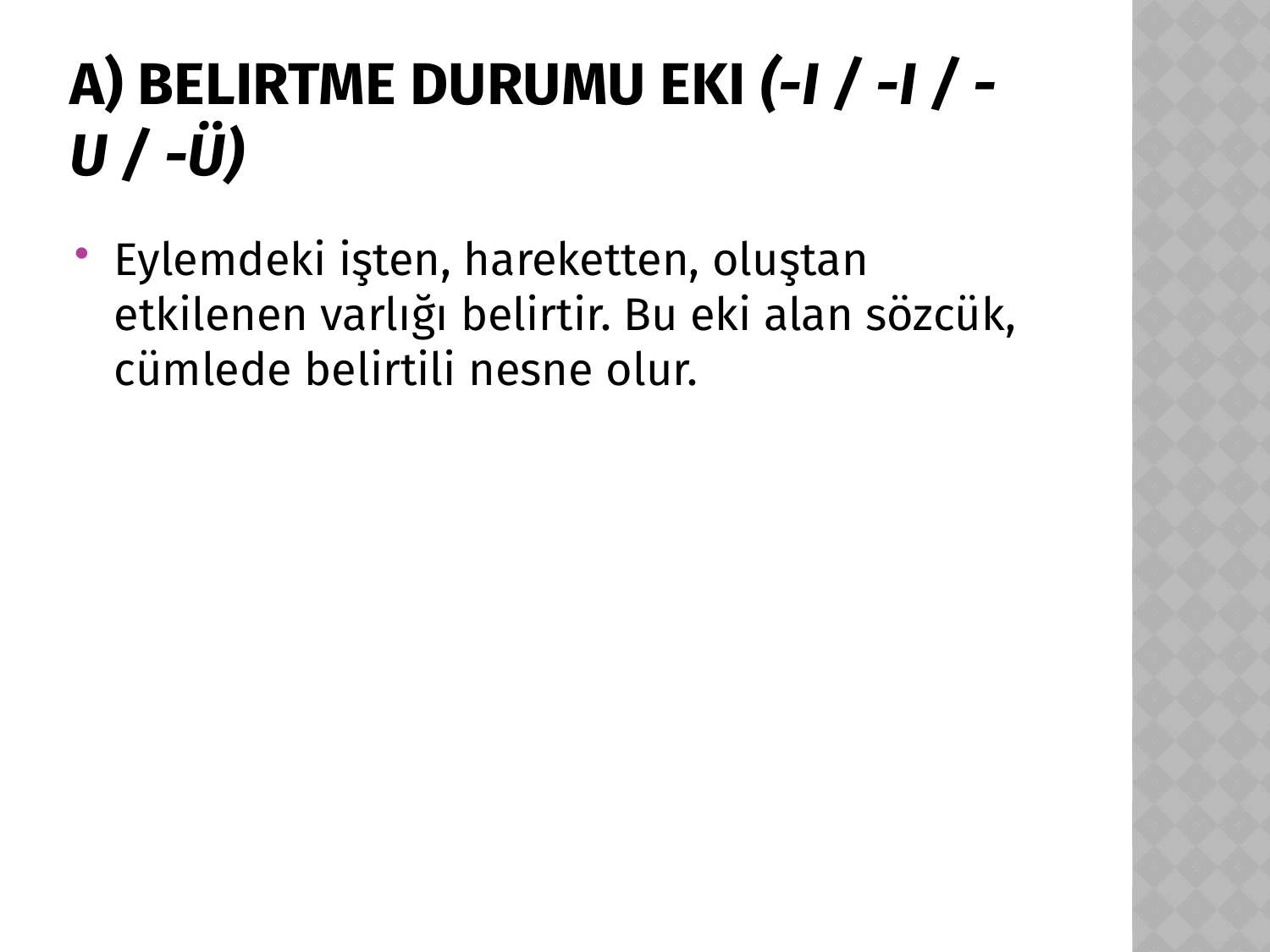

# a) Belirtme durumu eki (-i / -ı / -u / -ü)
Eylemdeki işten, hareketten, oluştan etkilenen varlığı belirtir. Bu eki alan sözcük, cümlede belirtili nesne olur.